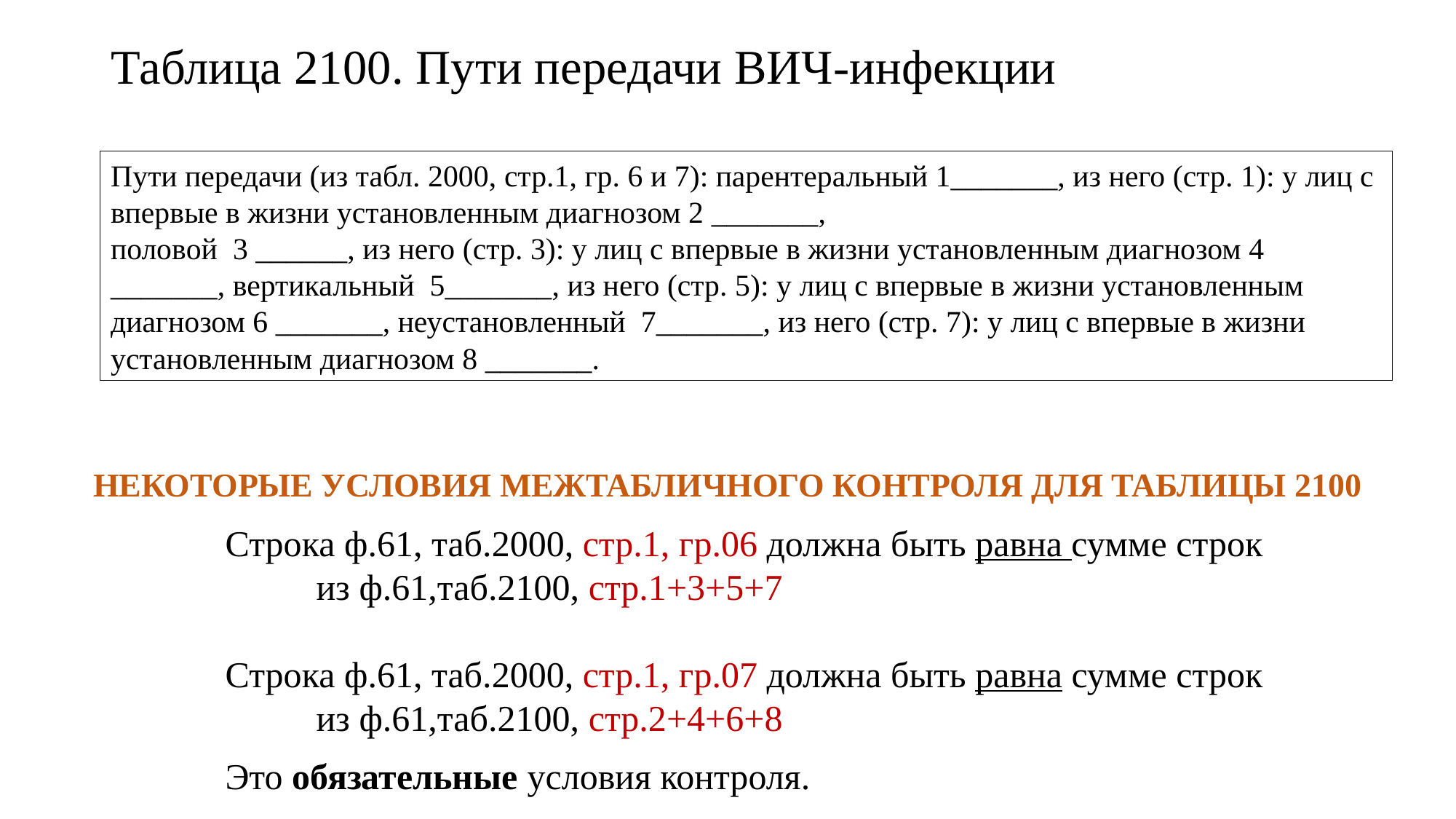

# Таблица 2100. Пути передачи ВИЧ-инфекции
Пути передачи (из табл. 2000, стр.1, гр. 6 и 7): парентеральный 1_______, из него (стр. 1): у лиц с впервые в жизни установленным диагнозом 2 _______,
половой  3 ______, из него (стр. 3): у лиц с впервые в жизни установленным диагнозом 4 _______, вертикальный  5_______, из него (стр. 5): у лиц с впервые в жизни установленным диагнозом 6 _______, неустановленный  7_______, из него (стр. 7): у лиц с впервые в жизни установленным диагнозом 8 _______.
НЕКОТОРЫЕ УСЛОВИЯ МЕЖТАБЛИЧНОГО КОНТРОЛЯ ДЛЯ ТАБЛИЦЫ 2100
Строка ф.61, таб.2000, стр.1, гр.06 должна быть равна сумме строк
          из ф.61,таб.2100, стр.1+3+5+7

Строка ф.61, таб.2000, стр.1, гр.07 должна быть равна сумме строк
          из ф.61,таб.2100, стр.2+4+6+8
Это обязательные условия контроля.